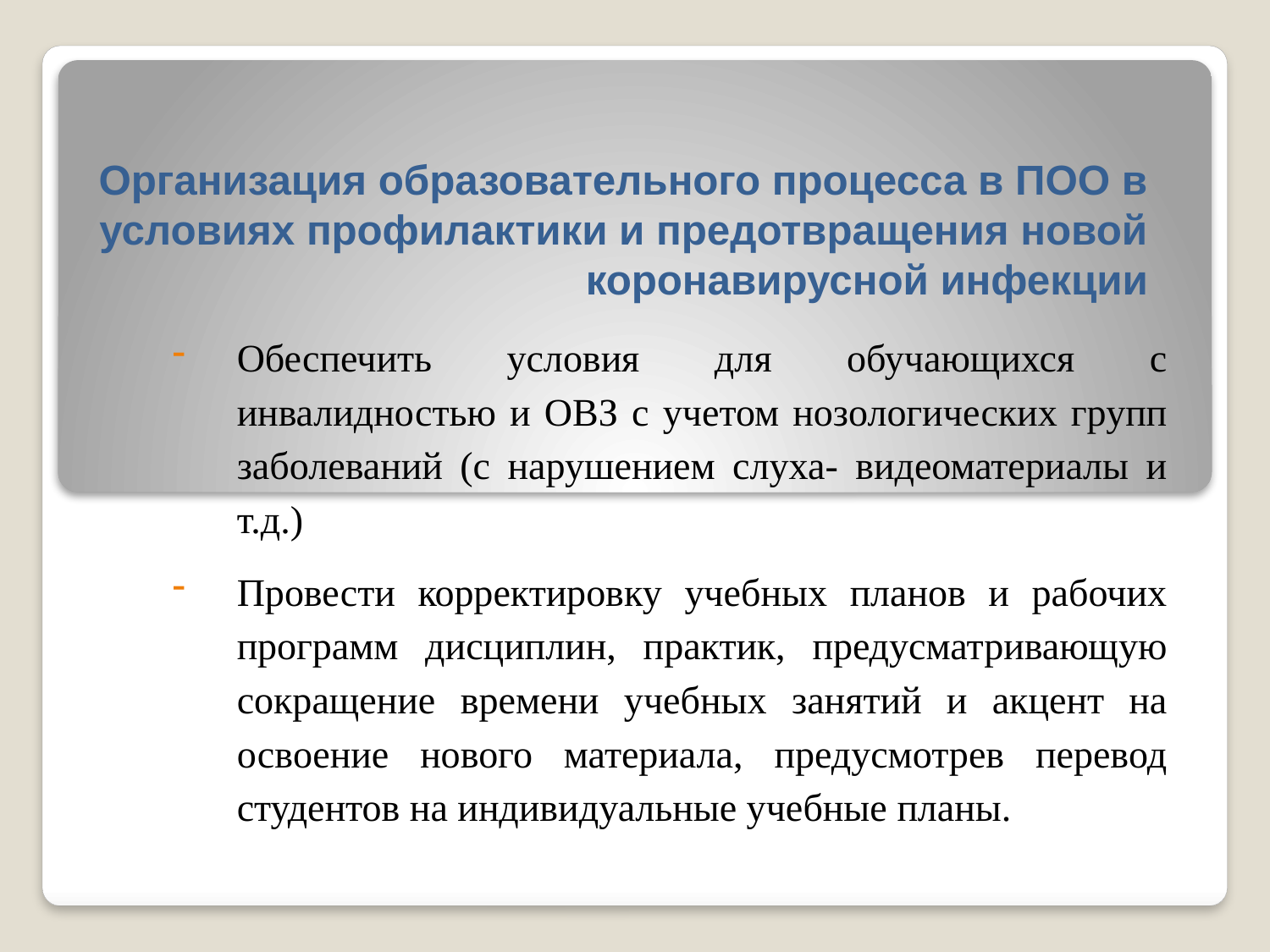

# Организация образовательного процесса в ПОО в условиях профилактики и предотвращения новой коронавирусной инфекции
Обеспечить условия для обучающихся с инвалидностью и ОВЗ с учетом нозологических групп заболеваний (с нарушением слуха- видеоматериалы и т.д.)
Провести корректировку учебных планов и рабочих программ дисциплин, практик, предусматривающую сокращение времени учебных занятий и акцент на освоение нового материала, предусмотрев перевод студентов на индивидуальные учебные планы.